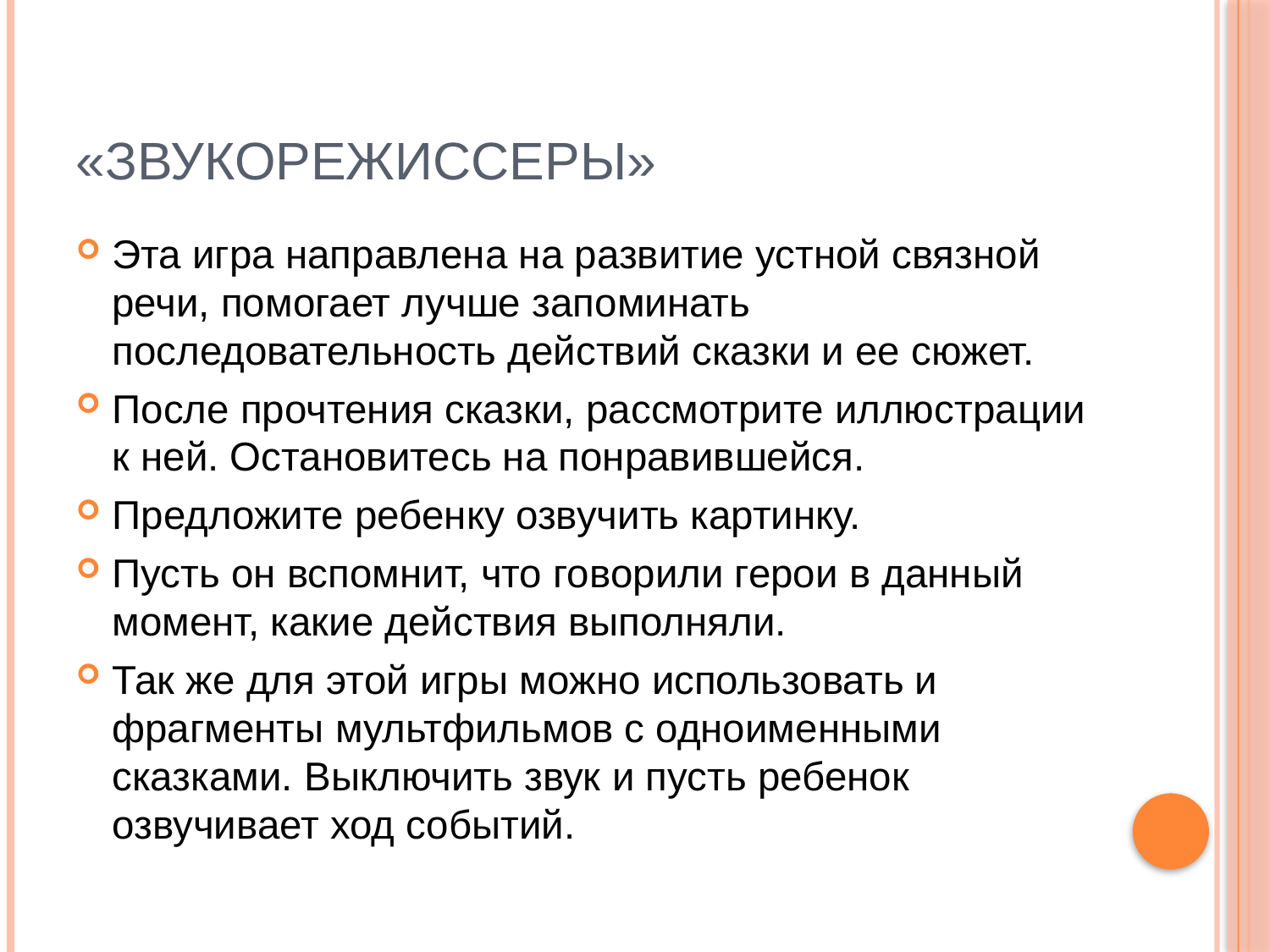

# «Звукорежиссеры»
Эта игра направлена на развитие устной связной речи, помогает лучше запоминать последовательность действий сказки и ее сюжет.
После прочтения сказки, рассмотрите иллюстрации к ней. Остановитесь на понравившейся.
Предложите ребенку озвучить картинку.
Пусть он вспомнит, что говорили герои в данный момент, какие действия выполняли.
Так же для этой игры можно использовать и фрагменты мультфильмов с одноименными сказками. Выключить звук и пусть ребенок озвучивает ход событий.